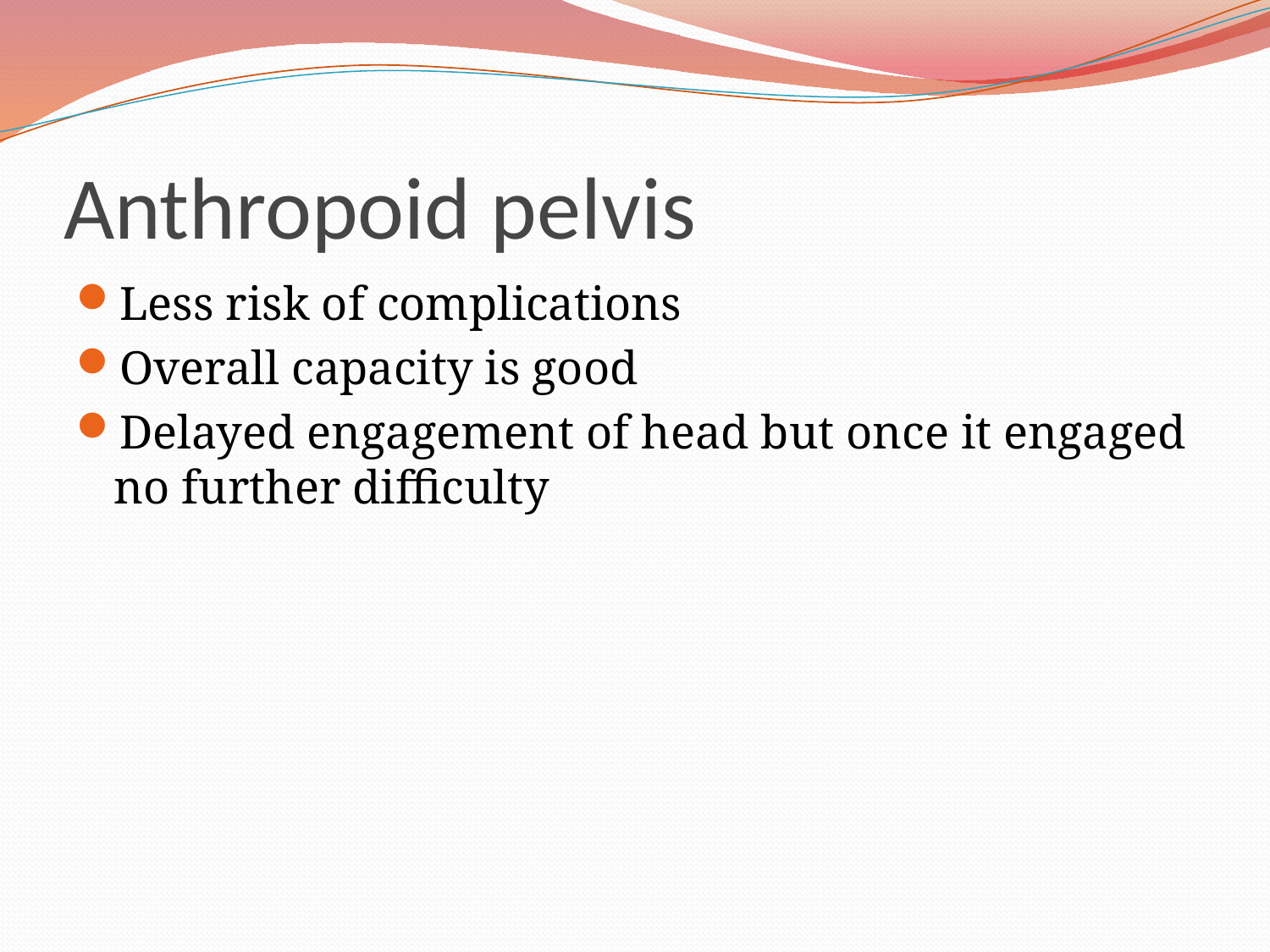

# Anthropoid pelvis
Less risk of complications
Overall capacity is good
Delayed engagement of head but once it engaged no further difficulty